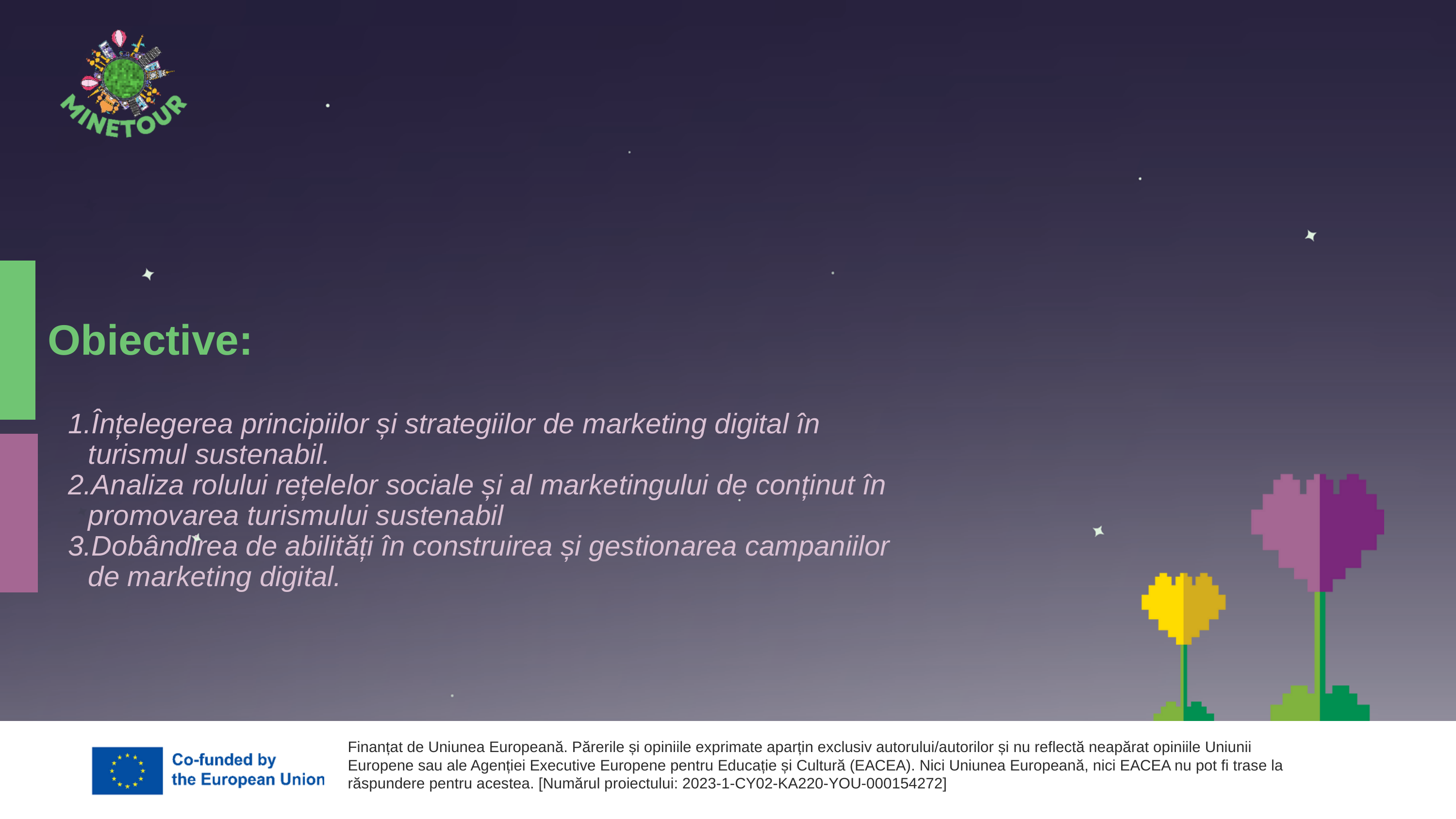

Obiective:

Înțelegerea principiilor și strategiilor de marketing digital în turismul sustenabil.
Analiza rolului rețelelor sociale și al marketingului de conținut în promovarea turismului sustenabil
Dobândirea de abilități în construirea și gestionarea campaniilor de marketing digital.

Finanțat de Uniunea Europeană. Părerile și opiniile exprimate aparțin exclusiv autorului/autorilor și nu reflectă neapărat opiniile Uniunii Europene sau ale Agenției Executive Europene pentru Educație și Cultură (EACEA). Nici Uniunea Europeană, nici EACEA nu pot fi trase la răspundere pentru acestea. [Numărul proiectului: 2023-1-CY02-KA220-YOU-000154272]